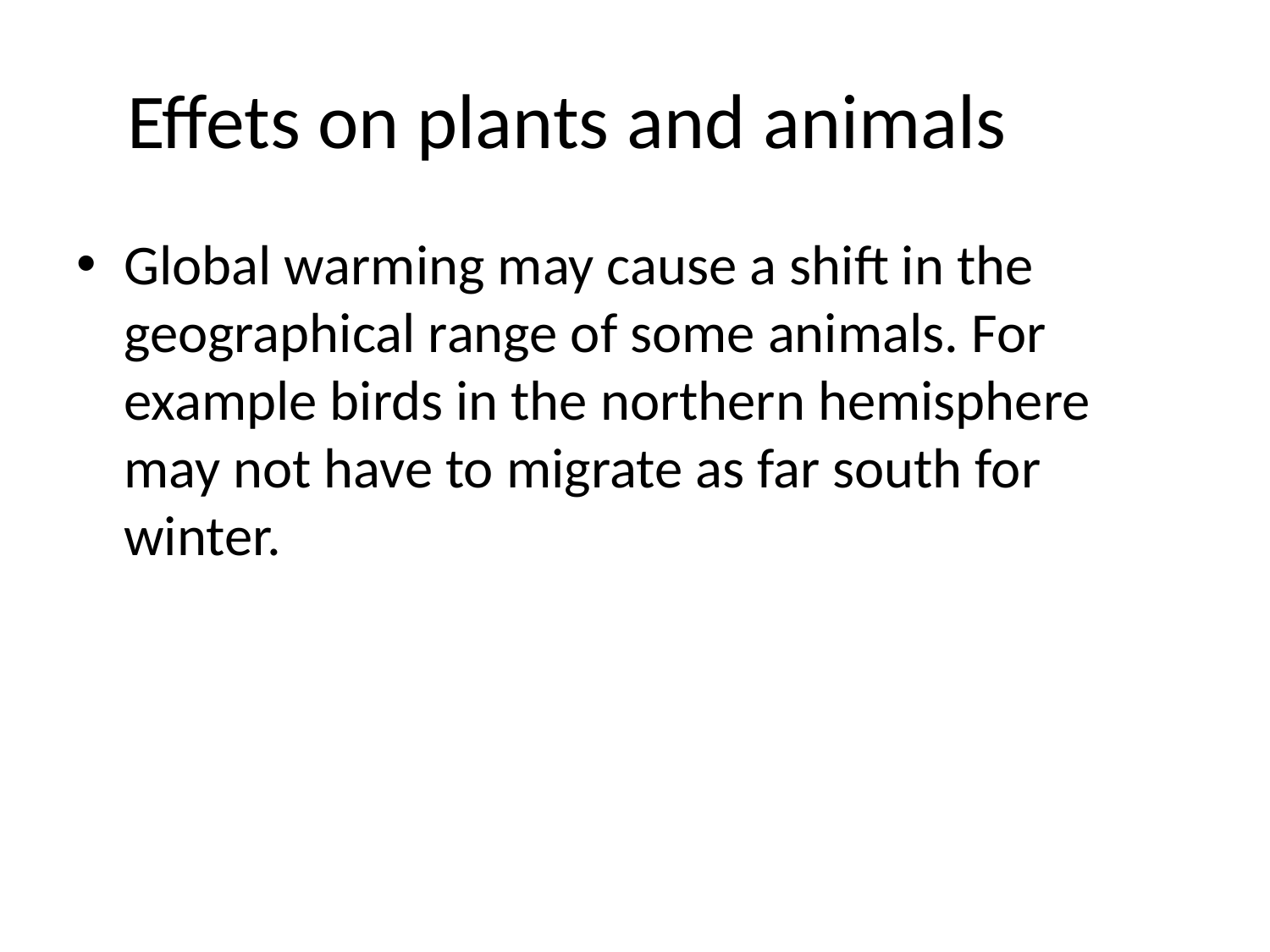

# Effets on plants and animals
Global warming may cause a shift in the geographical range of some animals. For example birds in the northern hemisphere may not have to migrate as far south for winter.